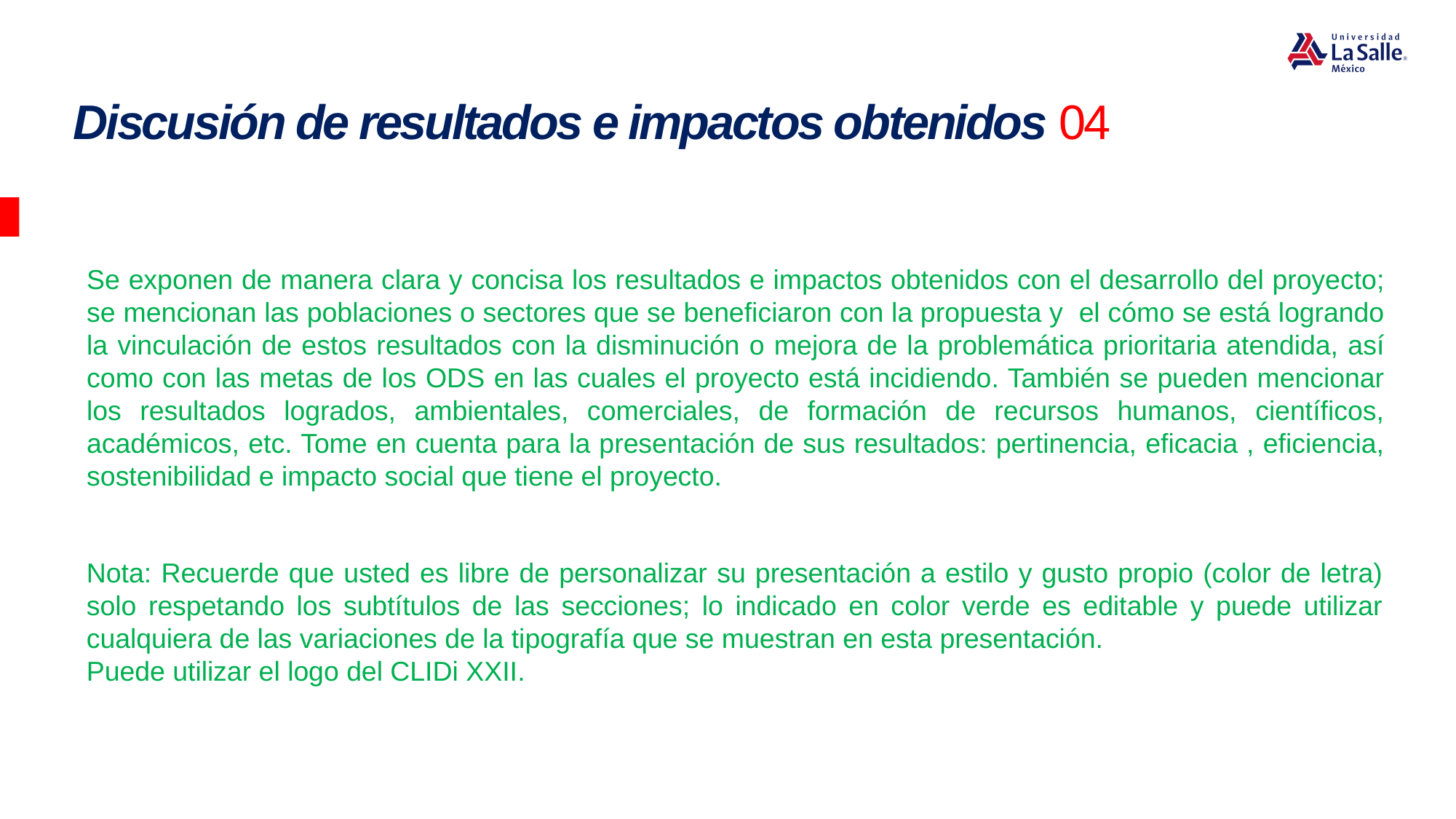

Discusión de resultados e impactos obtenidos 04

Se exponen de manera clara y concisa los resultados e impactos obtenidos con el desarrollo del proyecto; se mencionan las poblaciones o sectores que se beneficiaron con la propuesta y  el cómo se está logrando la vinculación de estos resultados con la disminución o mejora de la problemática prioritaria atendida, así como con las metas de los ODS en las cuales el proyecto está incidiendo. También se pueden mencionar los resultados logrados, ambientales, comerciales, de formación de recursos humanos, científicos, académicos, etc. Tome en cuenta para la presentación de sus resultados: pertinencia, eficacia , eficiencia, sostenibilidad e impacto social que tiene el proyecto.

Nota: Recuerde que usted es libre de personalizar su presentación a estilo y gusto propio (color de letra) solo respetando los subtítulos de las secciones; lo indicado en color verde es editable y puede utilizar cualquiera de las variaciones de la tipografía que se muestran en esta presentación.
Puede utilizar el logo del CLIDi XXII.